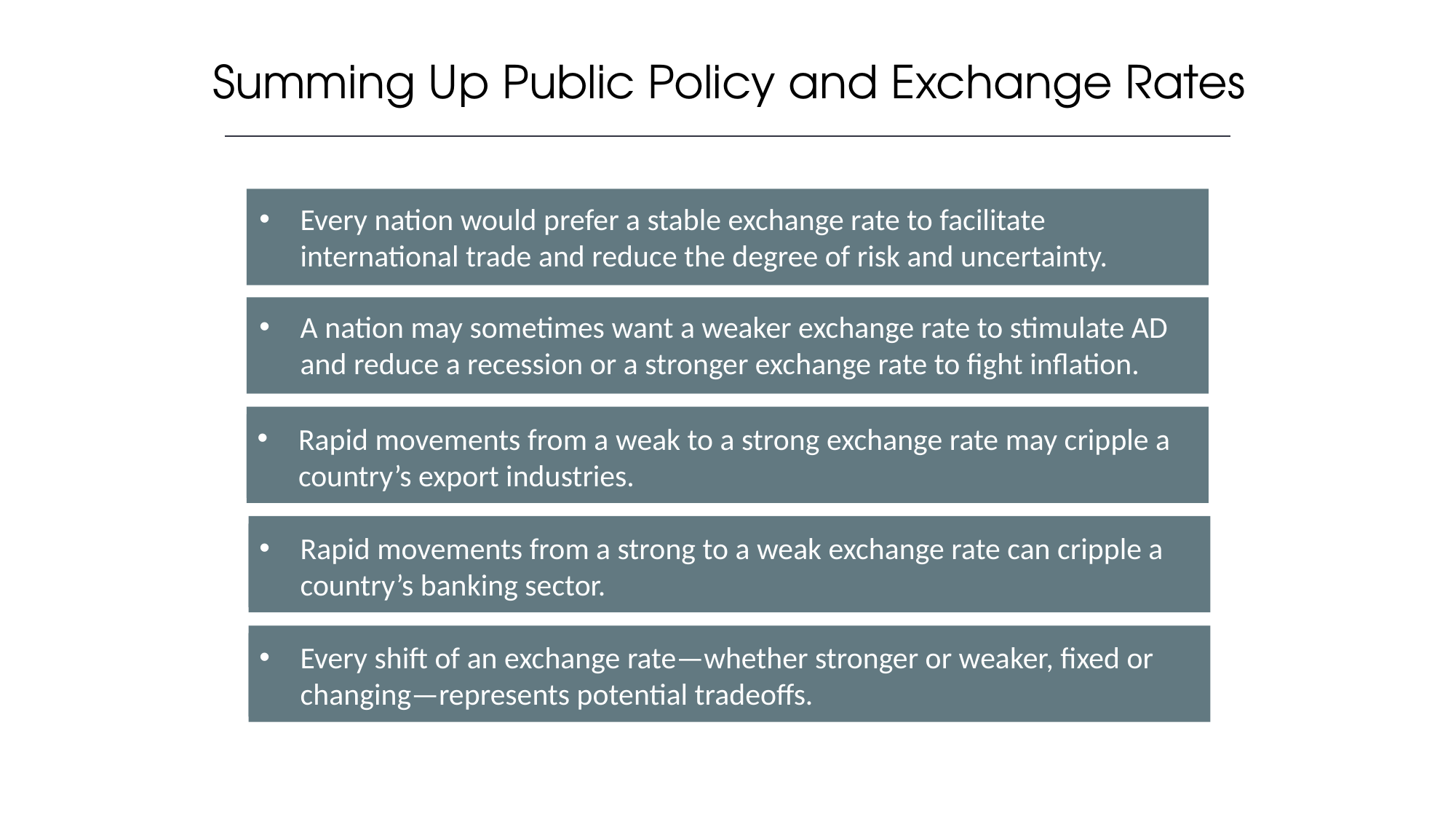

Summing Up Public Policy and Exchange Rates

Every nation would prefer a stable exchange rate to facilitate international trade and reduce the degree of risk and uncertainty.

A nation may sometimes want a weaker exchange rate to stimulate AD and reduce a recession or a stronger exchange rate to fight inflation.

Rapid movements from a weak to a strong exchange rate may cripple a country’s export industries.

Rapid movements from a strong to a weak exchange rate can cripple a country’s banking sector.

Every shift of an exchange rate—whether stronger or weaker, fixed or changing—represents potential tradeoffs.